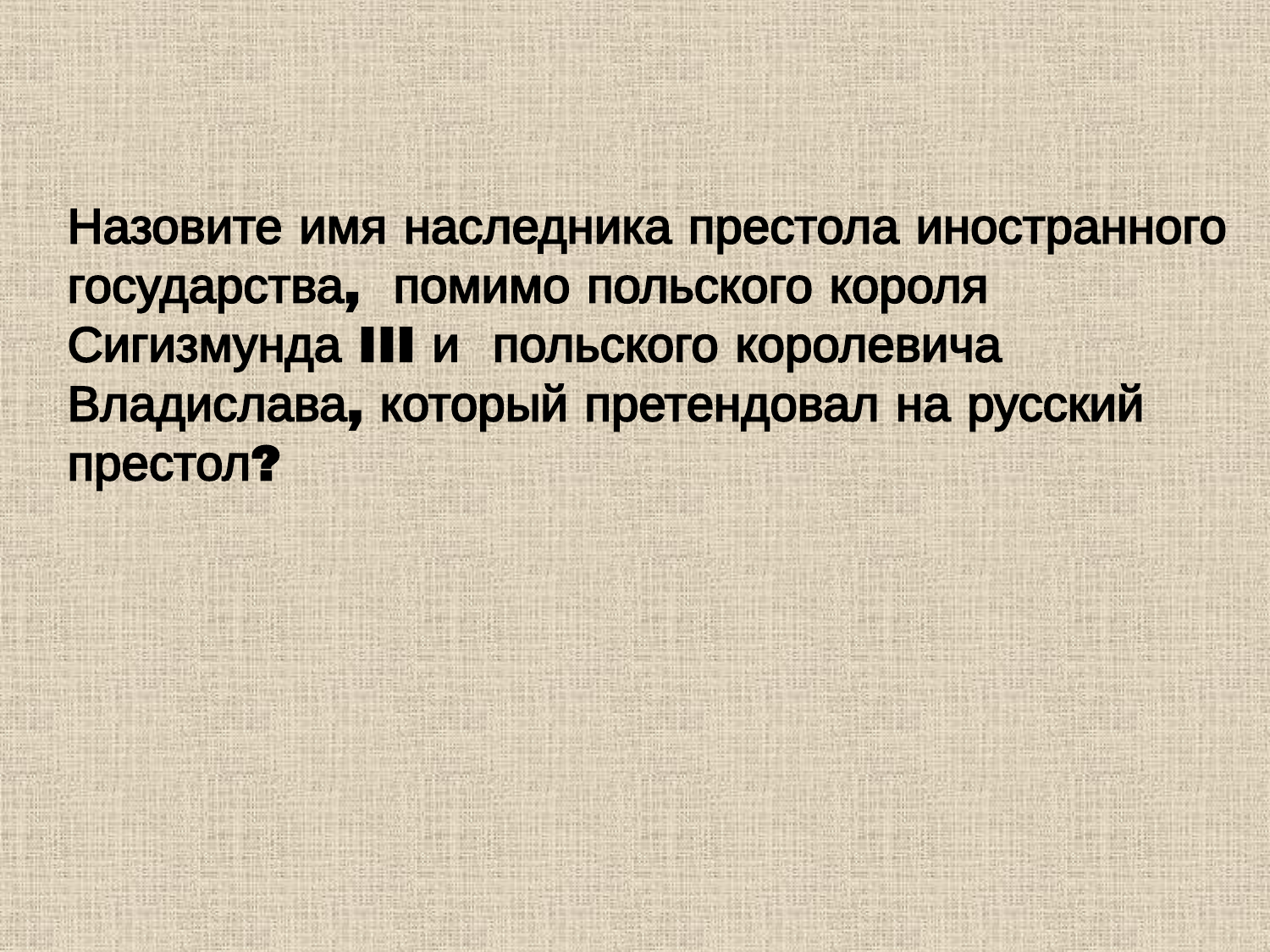

Назовите имя наследника престола иностранного государства,  помимо польского короля Сигизмунда III и  польского королевича Владислава, который претендовал на русский престол?